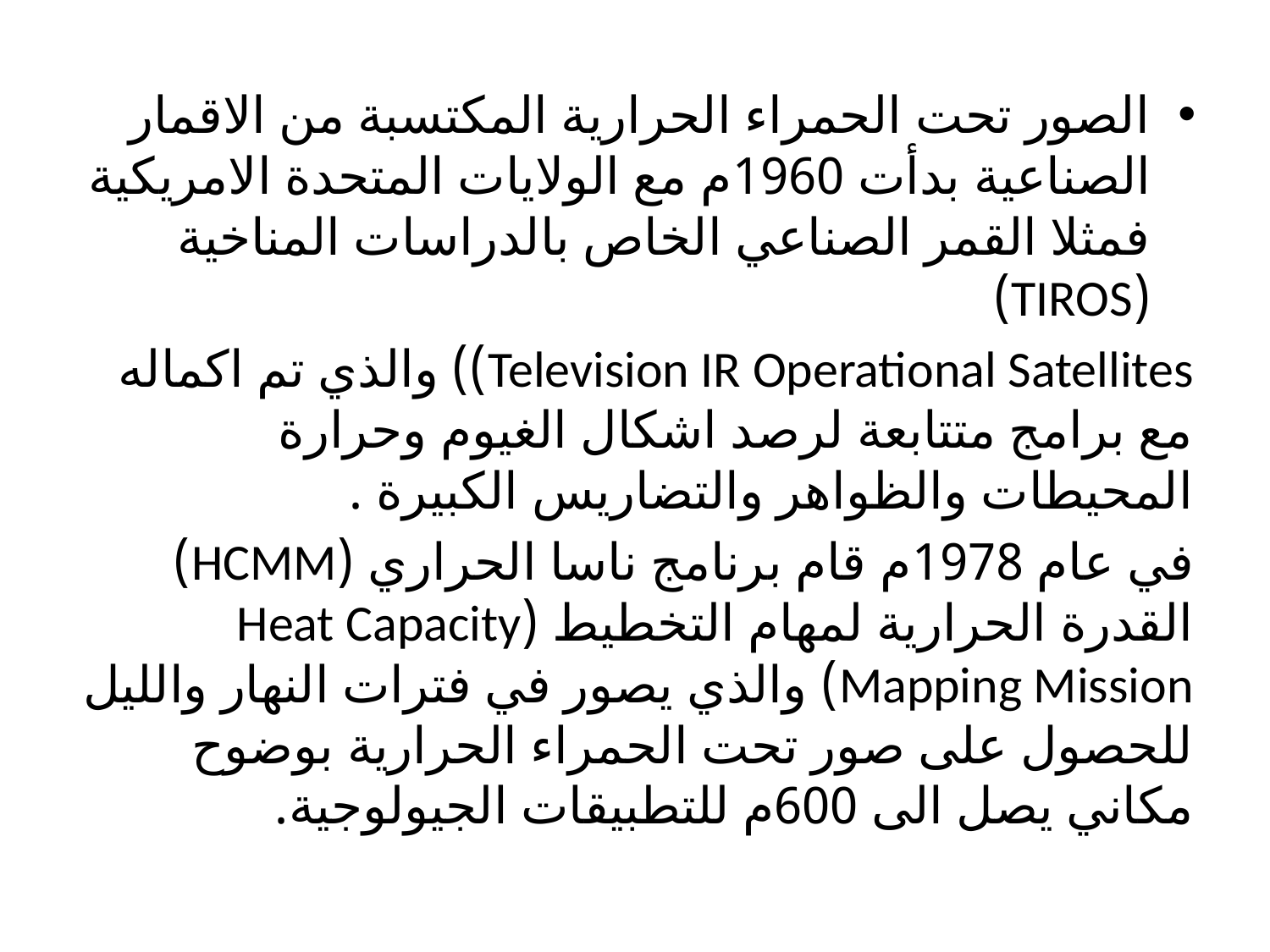

الصور تحت الحمراء الحرارية المكتسبة من الاقمار الصناعية بدأت 1960م مع الولايات المتحدة الامريكية فمثلا القمر الصناعي الخاص بالدراسات المناخية (TIROS)
Television IR Operational Satellites)) والذي تم اكماله مع برامج متتابعة لرصد اشكال الغيوم وحرارة المحيطات والظواهر والتضاريس الكبيرة .
في عام 1978م قام برنامج ناسا الحراري (HCMM) القدرة الحرارية لمهام التخطيط (Heat Capacity Mapping Mission) والذي يصور في فترات النهار والليل للحصول على صور تحت الحمراء الحرارية بوضوح مكاني يصل الى 600م للتطبيقات الجيولوجية.